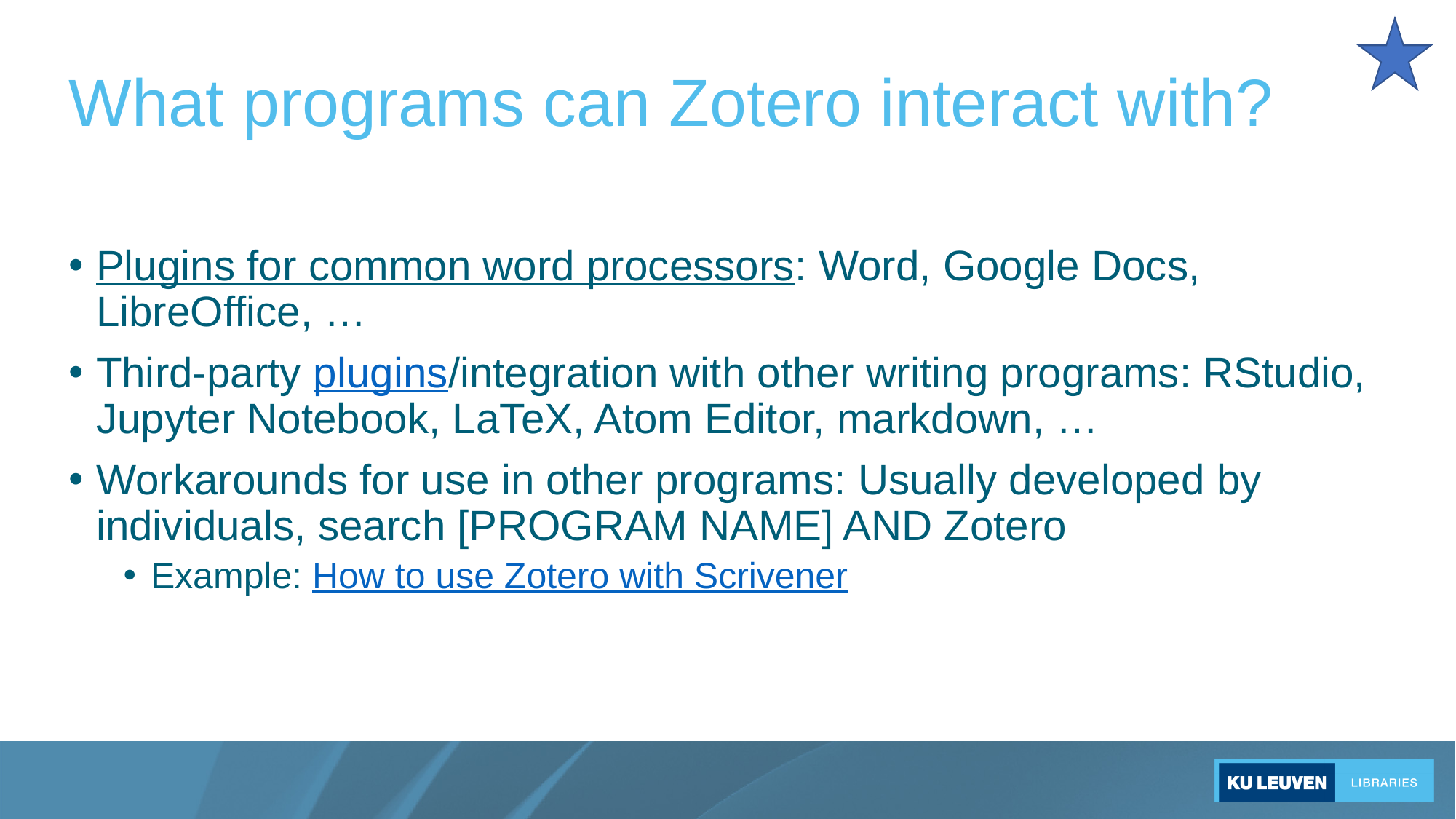

# What programs can Zotero interact with?
Plugins for common word processors: Word, Google Docs, LibreOffice, …
Third-party plugins/integration with other writing programs: RStudio, Jupyter Notebook, LaTeX, Atom Editor, markdown, …
Workarounds for use in other programs: Usually developed by individuals, search [PROGRAM NAME] AND Zotero
Example: How to use Zotero with Scrivener